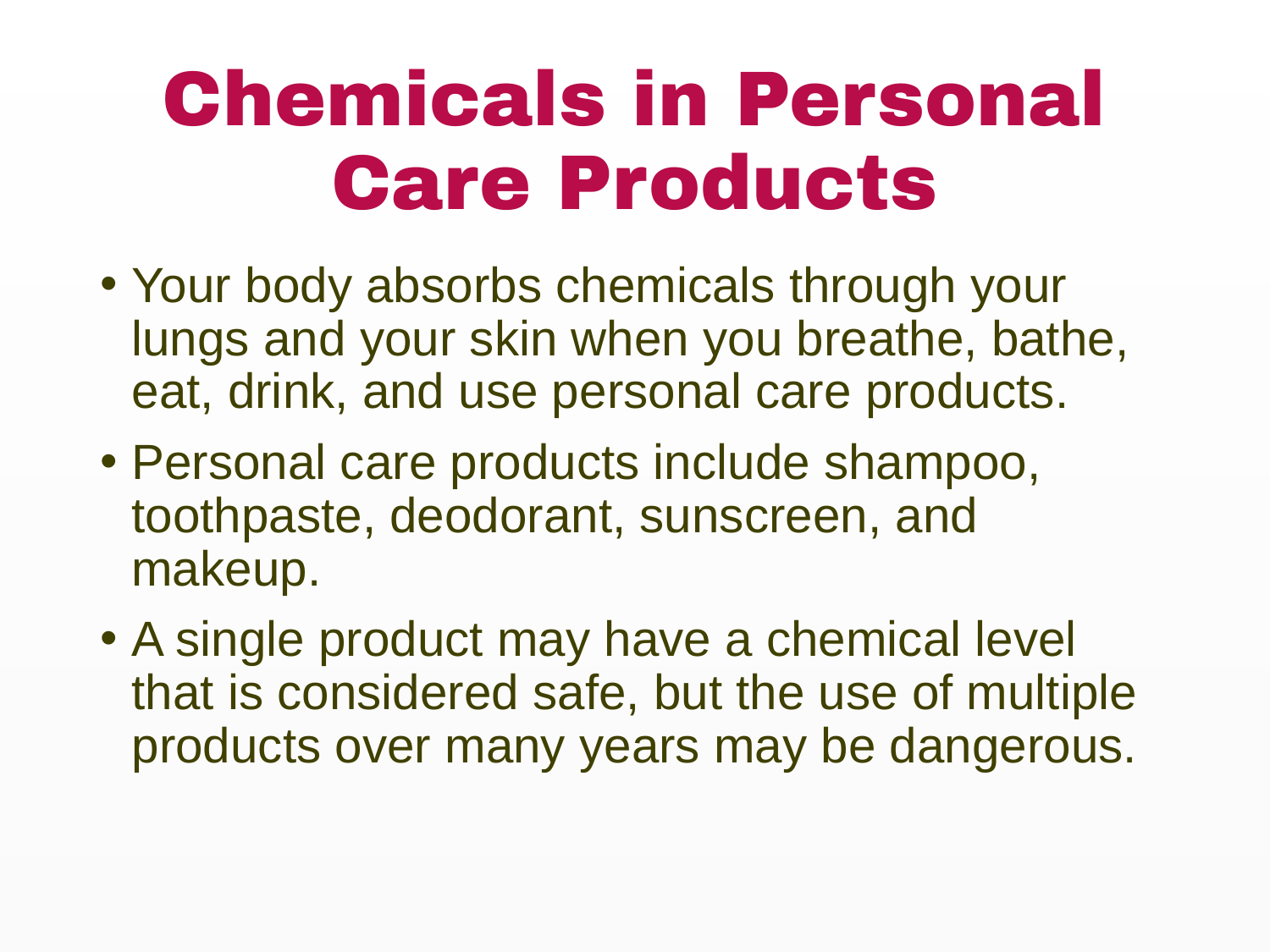

# Chemicals in Personal Care Products
Your body absorbs chemicals through your lungs and your skin when you breathe, bathe, eat, drink, and use personal care products.
Personal care products include shampoo, toothpaste, deodorant, sunscreen, and makeup.
A single product may have a chemical level that is considered safe, but the use of multiple products over many years may be dangerous.